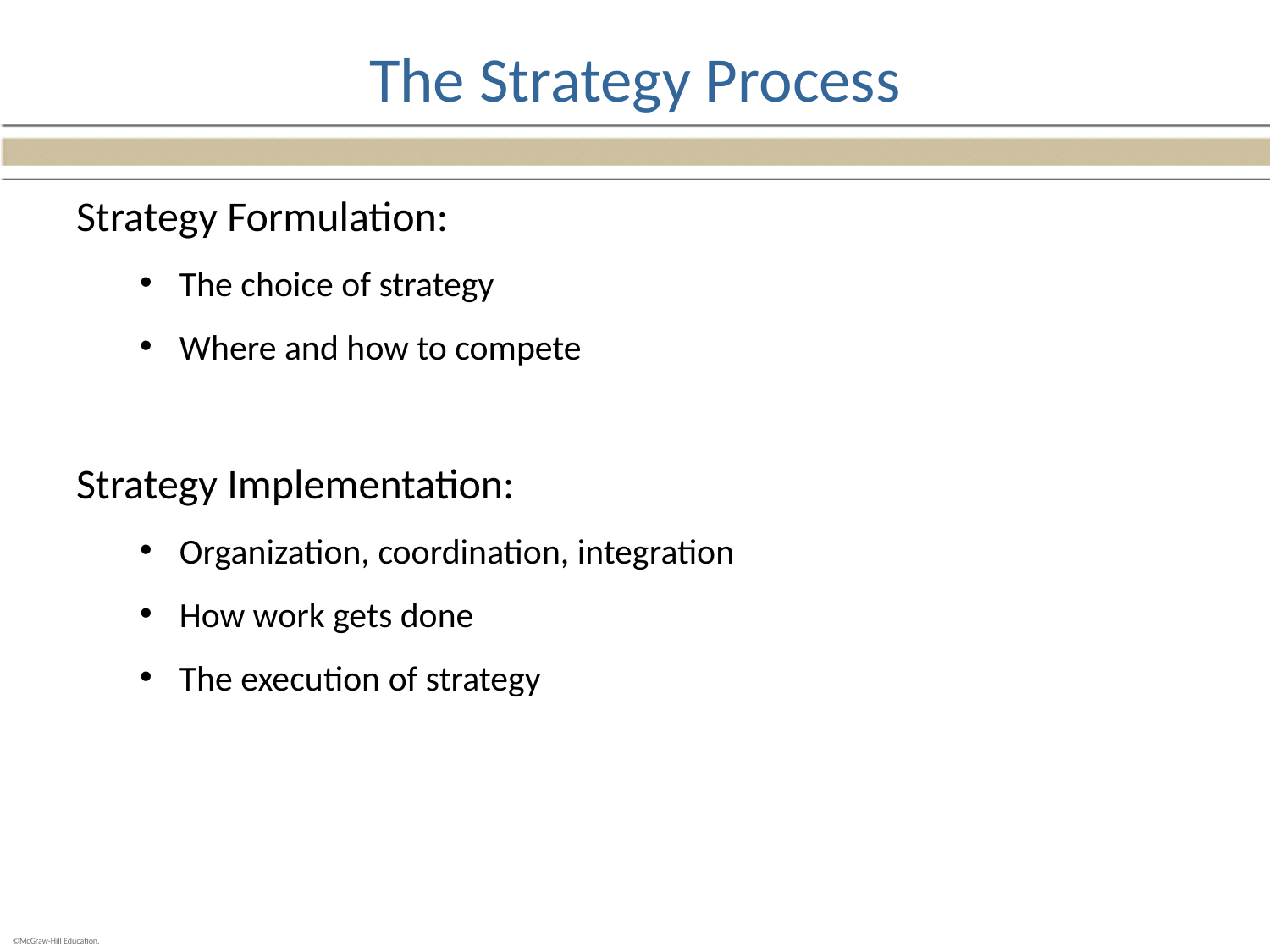

# The Strategy Process
Strategy Formulation:
The choice of strategy
Where and how to compete

Strategy Implementation:
Organization, coordination, integration
How work gets done
The execution of strategy